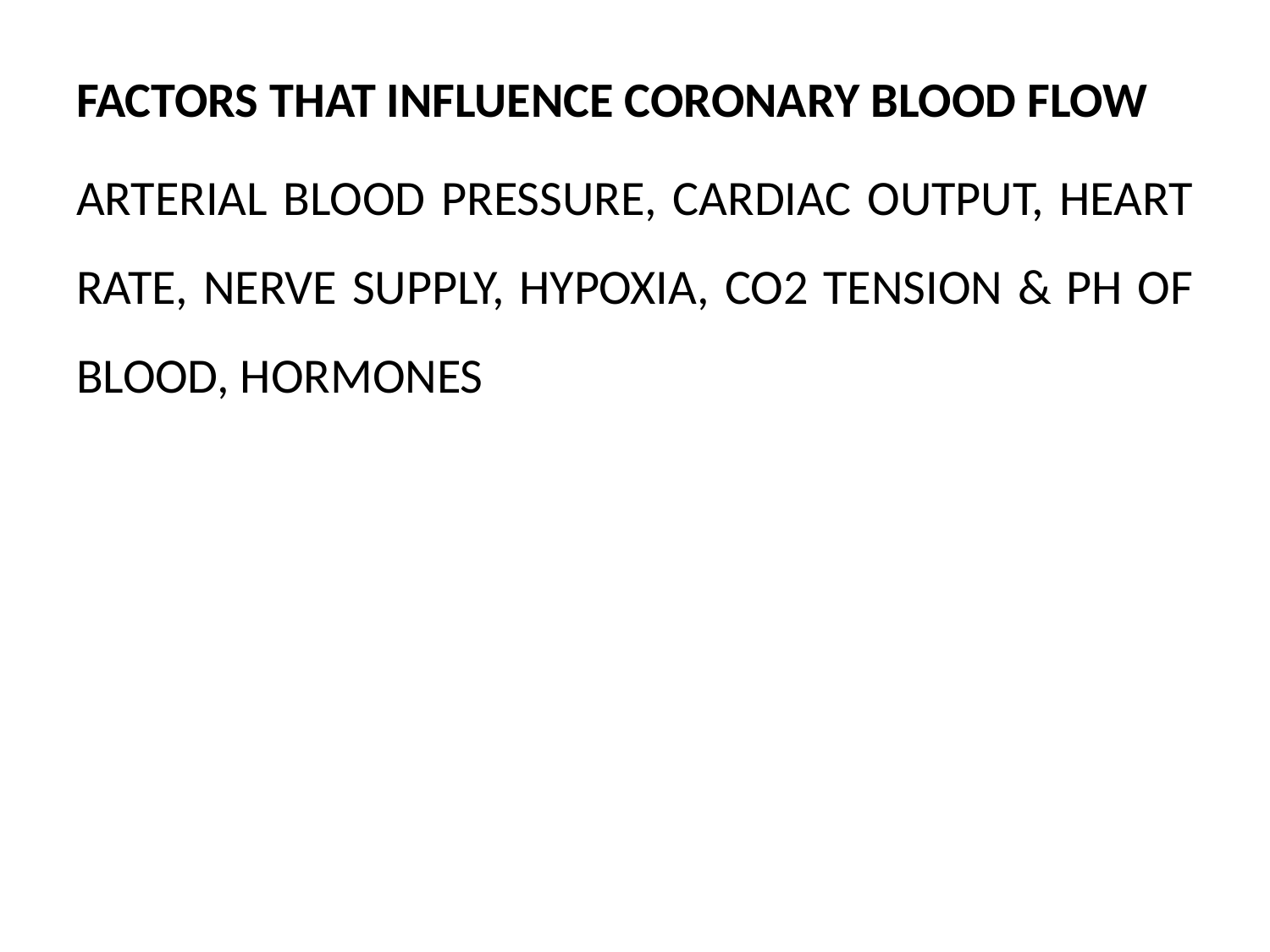

FACTORS THAT INFLUENCE CORONARY BLOOD FLOW
ARTERIAL BLOOD PRESSURE, CARDIAC OUTPUT, HEART RATE, NERVE SUPPLY, HYPOXIA, CO2 TENSION & PH OF BLOOD, HORMONES